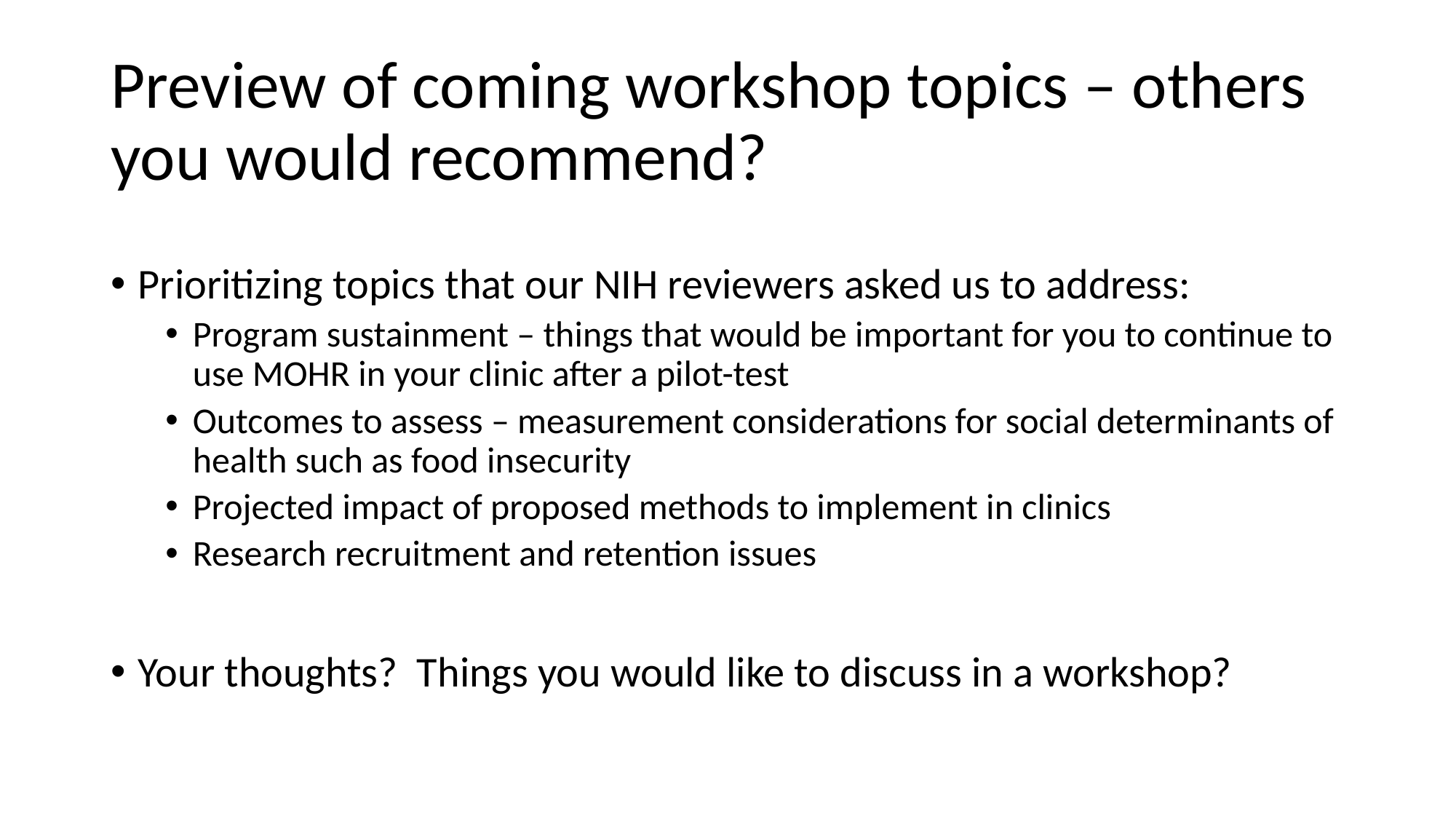

# Preview of coming workshop topics – others you would recommend?
Prioritizing topics that our NIH reviewers asked us to address:
Program sustainment – things that would be important for you to continue to use MOHR in your clinic after a pilot-test
Outcomes to assess – measurement considerations for social determinants of health such as food insecurity
Projected impact of proposed methods to implement in clinics
Research recruitment and retention issues

Your thoughts?  Things you would like to discuss in a workshop?